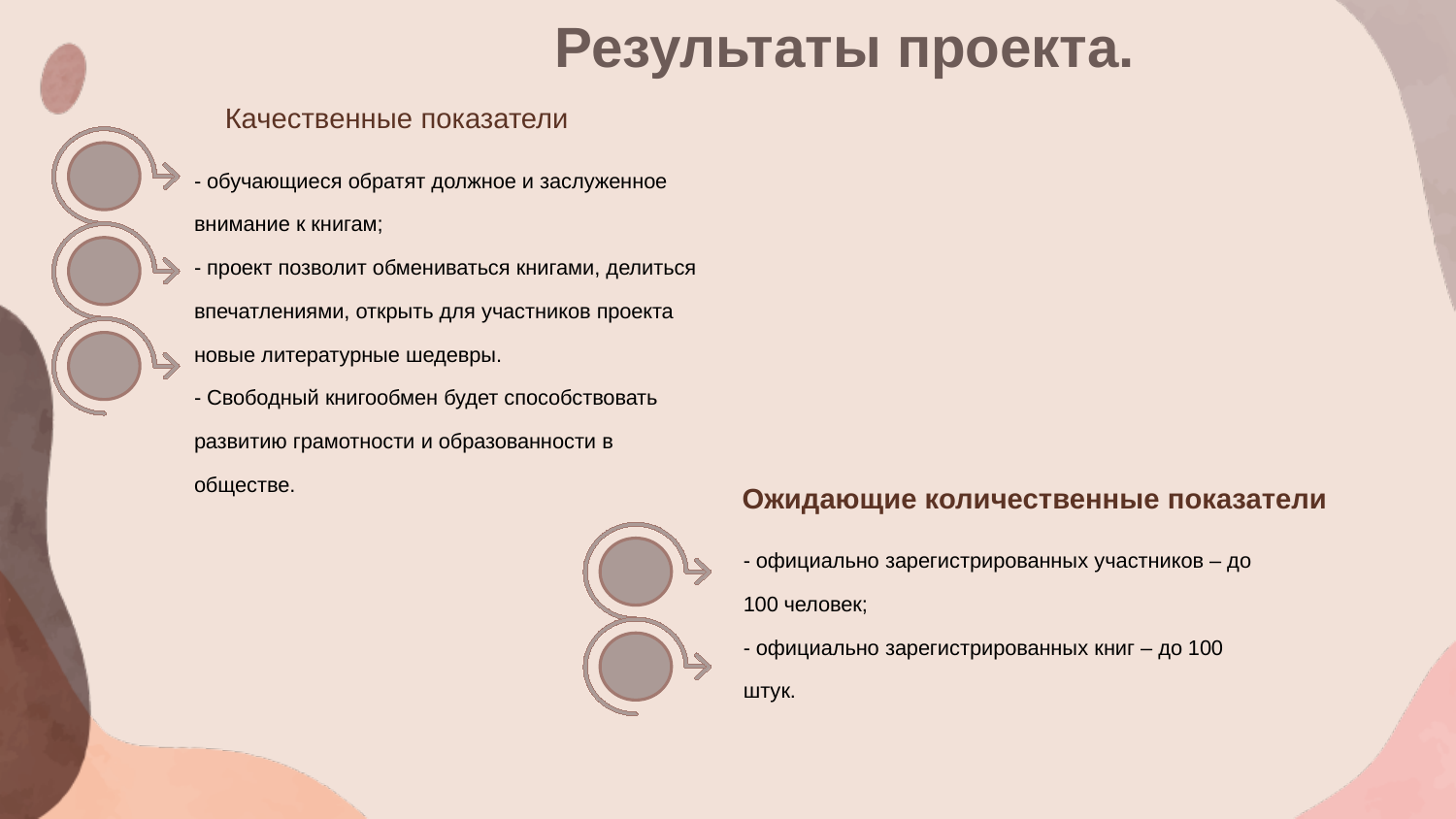

# Результаты проекта.
Качественные показатели
- обучающиеся обратят должное и заслуженное
внимание к книгам;
- проект позволит обмениваться книгами, делиться
впечатлениями, открыть для участников проекта
новые литературные шедевры.
- Свободный книгообмен будет способствовать
развитию грамотности и образованности в
обществе.

Ожидающие количественные показатели
- официально зарегистрированных участников – до
100 человек;
- официально зарегистрированных книг – до 100
штук.